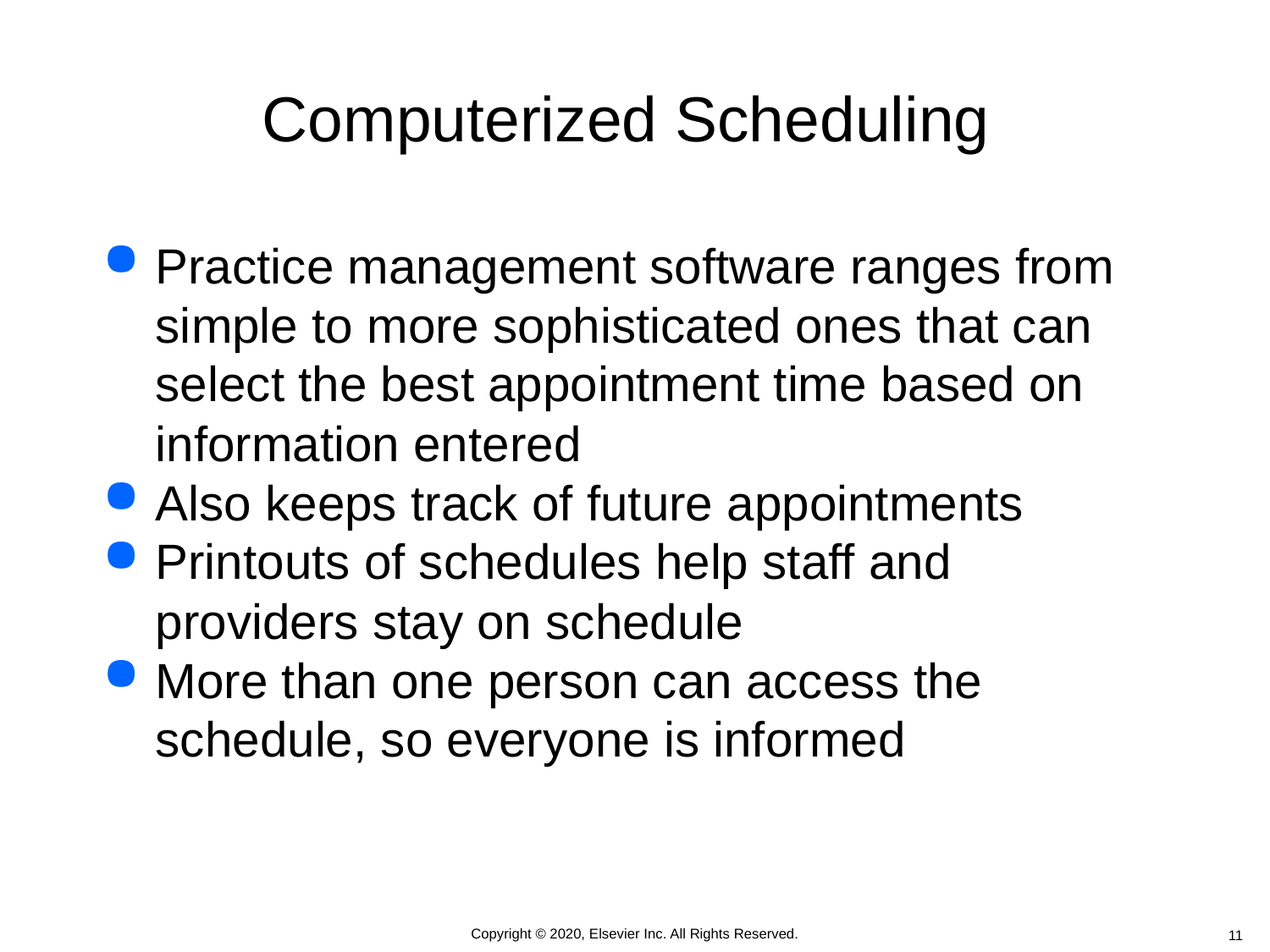

# Computerized Scheduling
Practice management software ranges from simple to more sophisticated ones that can select the best appointment time based on information entered
Also keeps track of future appointments
Printouts of schedules help staff and providers stay on schedule
More than one person can access the schedule, so everyone is informed

 11